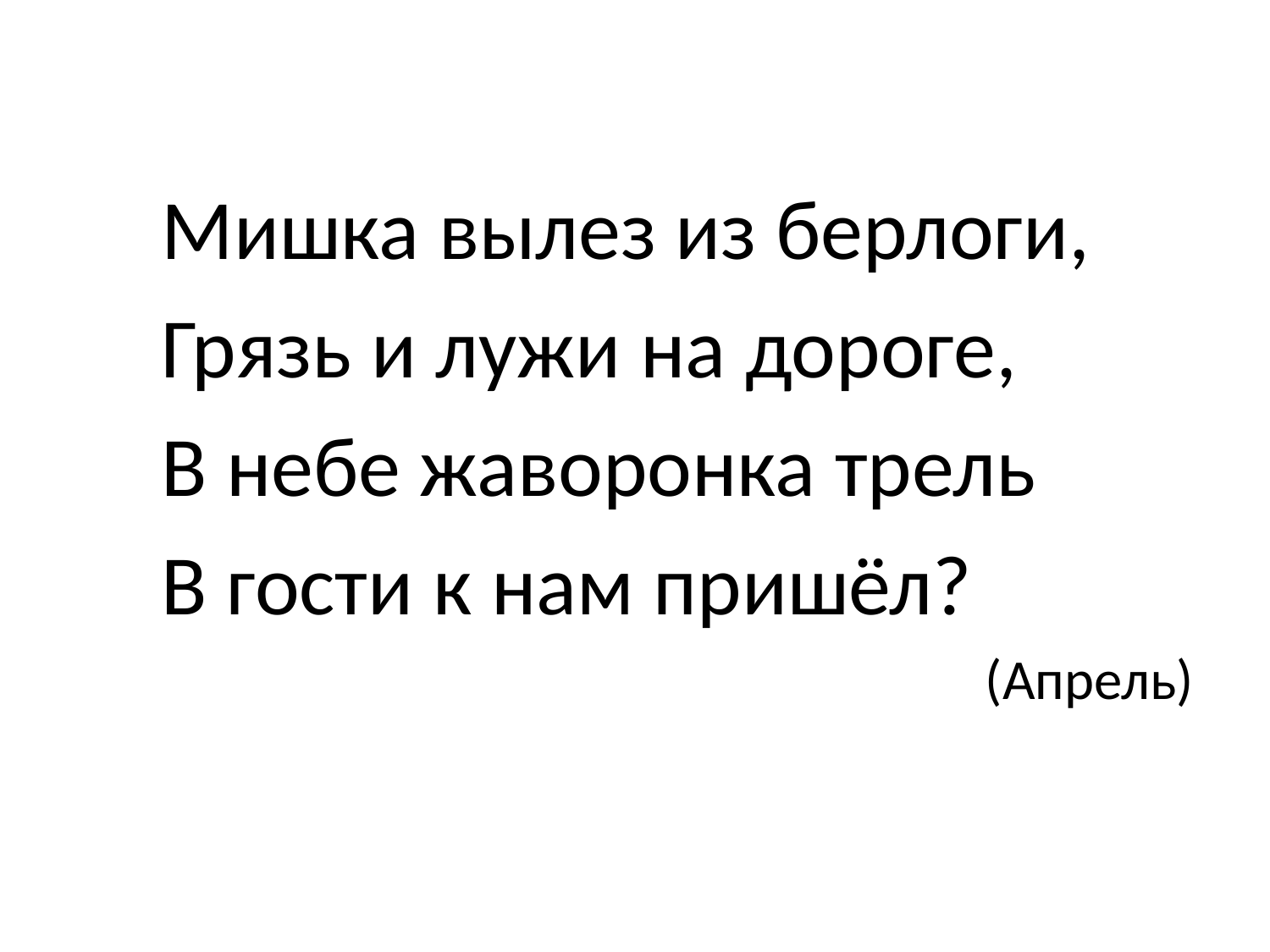

#
Мишка вылез из берлоги,
Грязь и лужи на дороге,
В небе жаворонка трель
В гости к нам пришёл?
(Апрель)